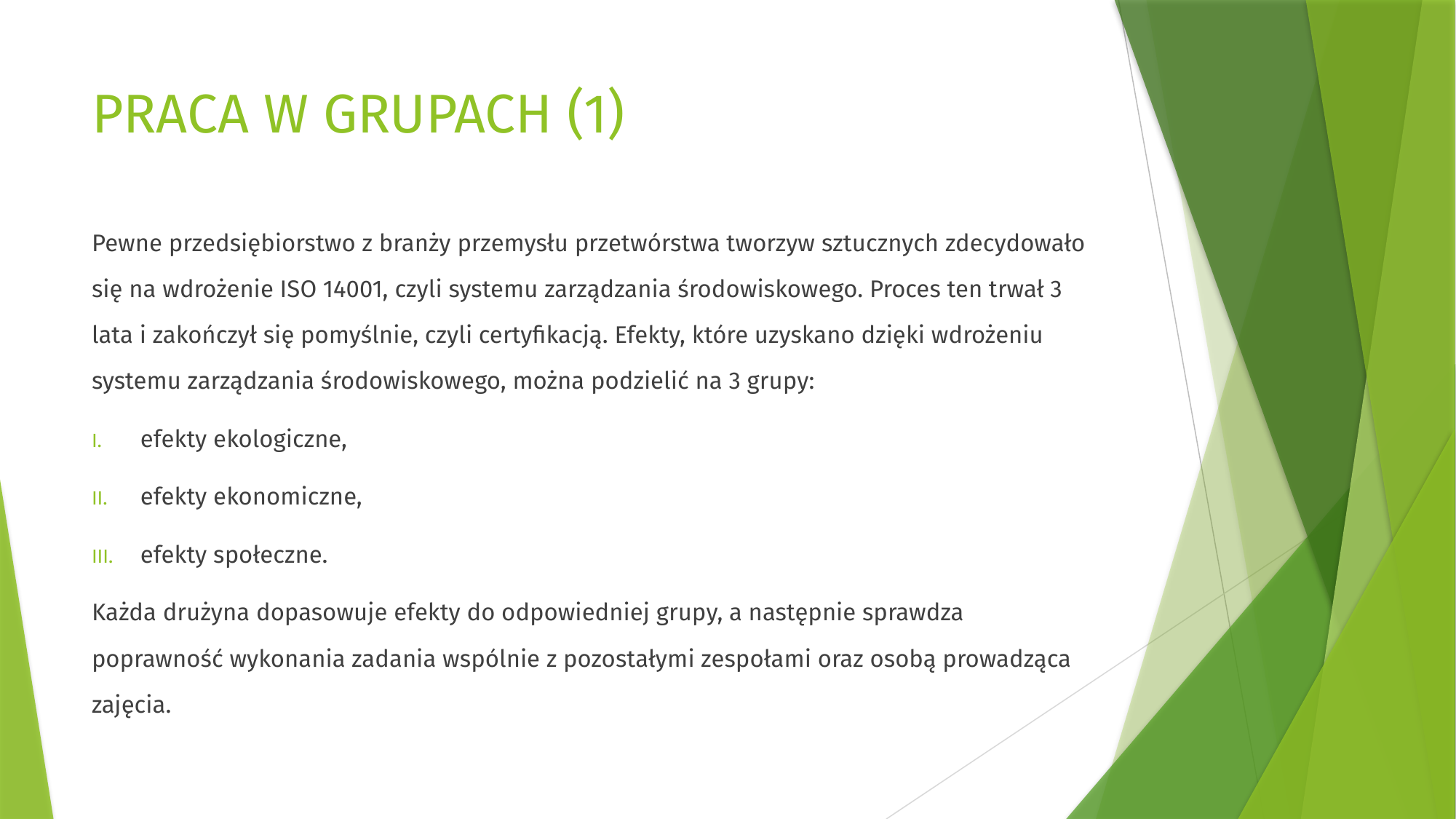

# PRACA W GRUPACH (1)
Pewne przedsiębiorstwo z branży przemysłu przetwórstwa tworzyw sztucznych zdecydowało się na wdrożenie ISO 14001, czyli systemu zarządzania środowiskowego. Proces ten trwał 3 lata i zakończył się pomyślnie, czyli certyfikacją. Efekty, które uzyskano dzięki wdrożeniu systemu zarządzania środowiskowego, można podzielić na 3 grupy:
efekty ekologiczne,
efekty ekonomiczne,
efekty społeczne.
Każda drużyna dopasowuje efekty do odpowiedniej grupy, a następnie sprawdza poprawność wykonania zadania wspólnie z pozostałymi zespołami oraz osobą prowadząca zajęcia.